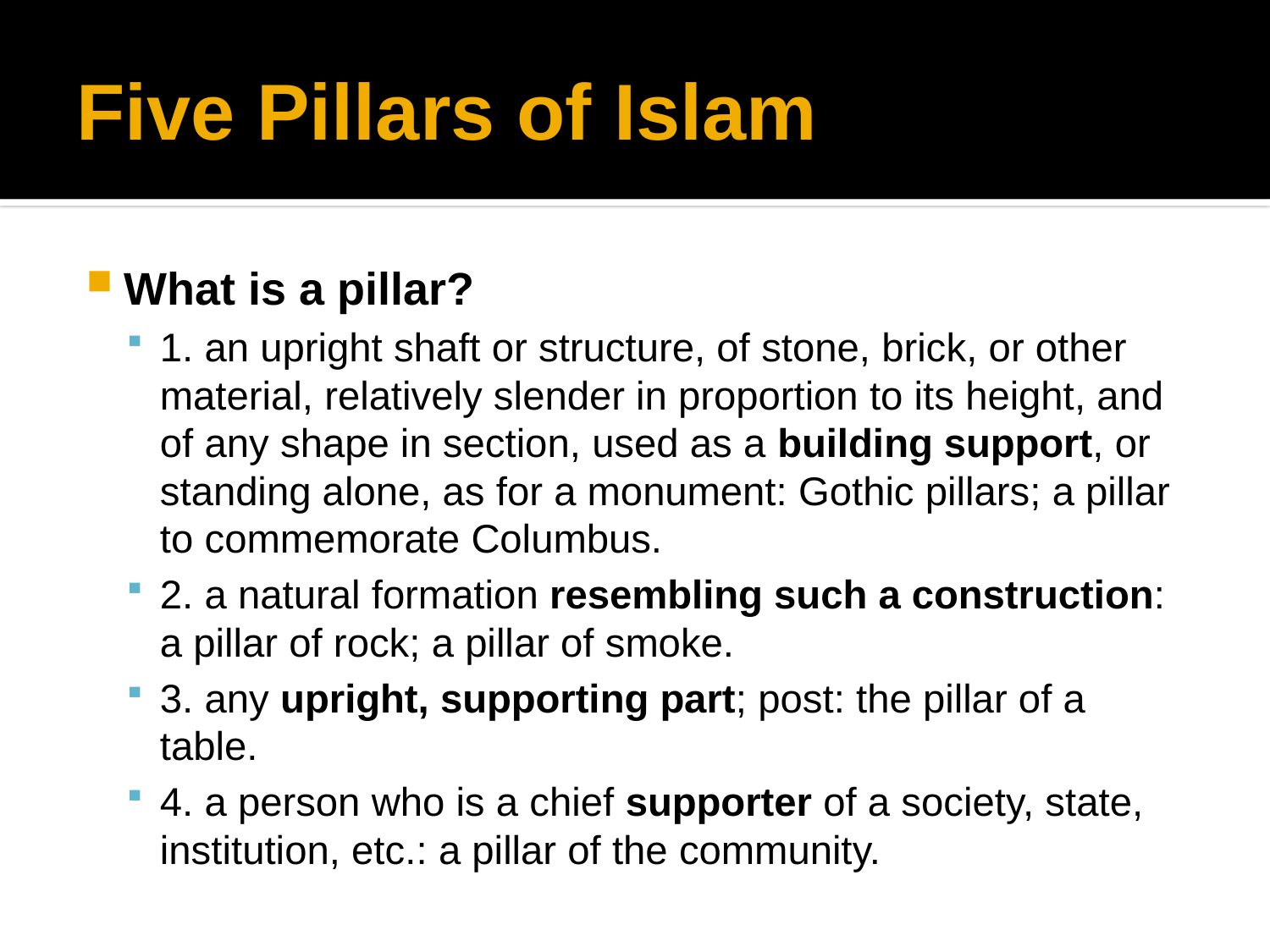

# Five Pillars of Islam
What is a pillar?
1. an upright shaft or structure, of stone, brick, or other material, relatively slender in proportion to its height, and of any shape in section, used as a building support, or standing alone, as for a monument: Gothic pillars; a pillar to commemorate Columbus.
2. a natural formation resembling such a construction: a pillar of rock; a pillar of smoke.
3. any upright, supporting part; post: the pillar of a table.
4. a person who is a chief supporter of a society, state, institution, etc.: a pillar of the community.